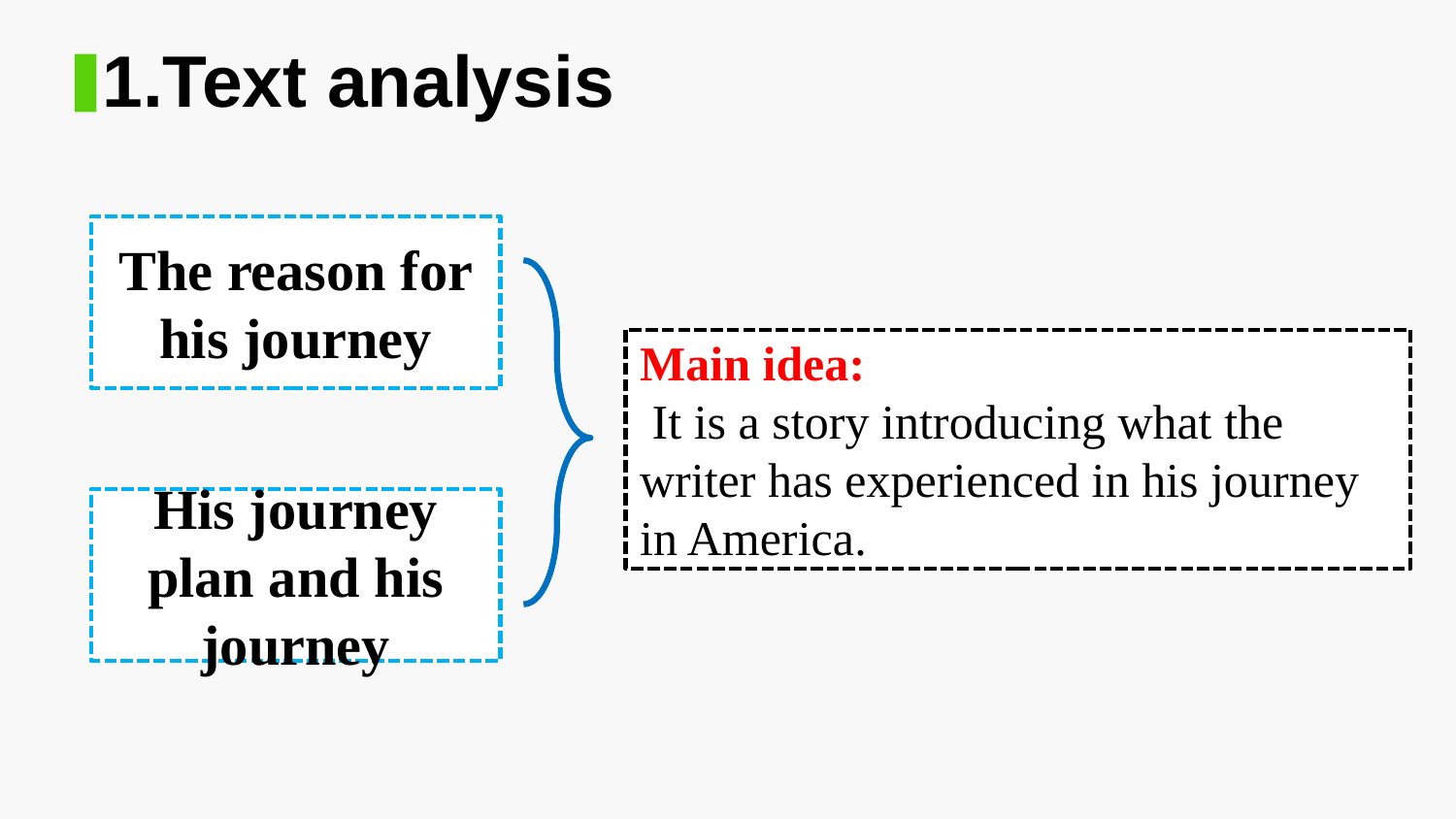

1.Text analysis

The reason for his journey

Main idea:
 It is a story introducing what the writer has experienced in his journey in America.
His journey plan and his journey